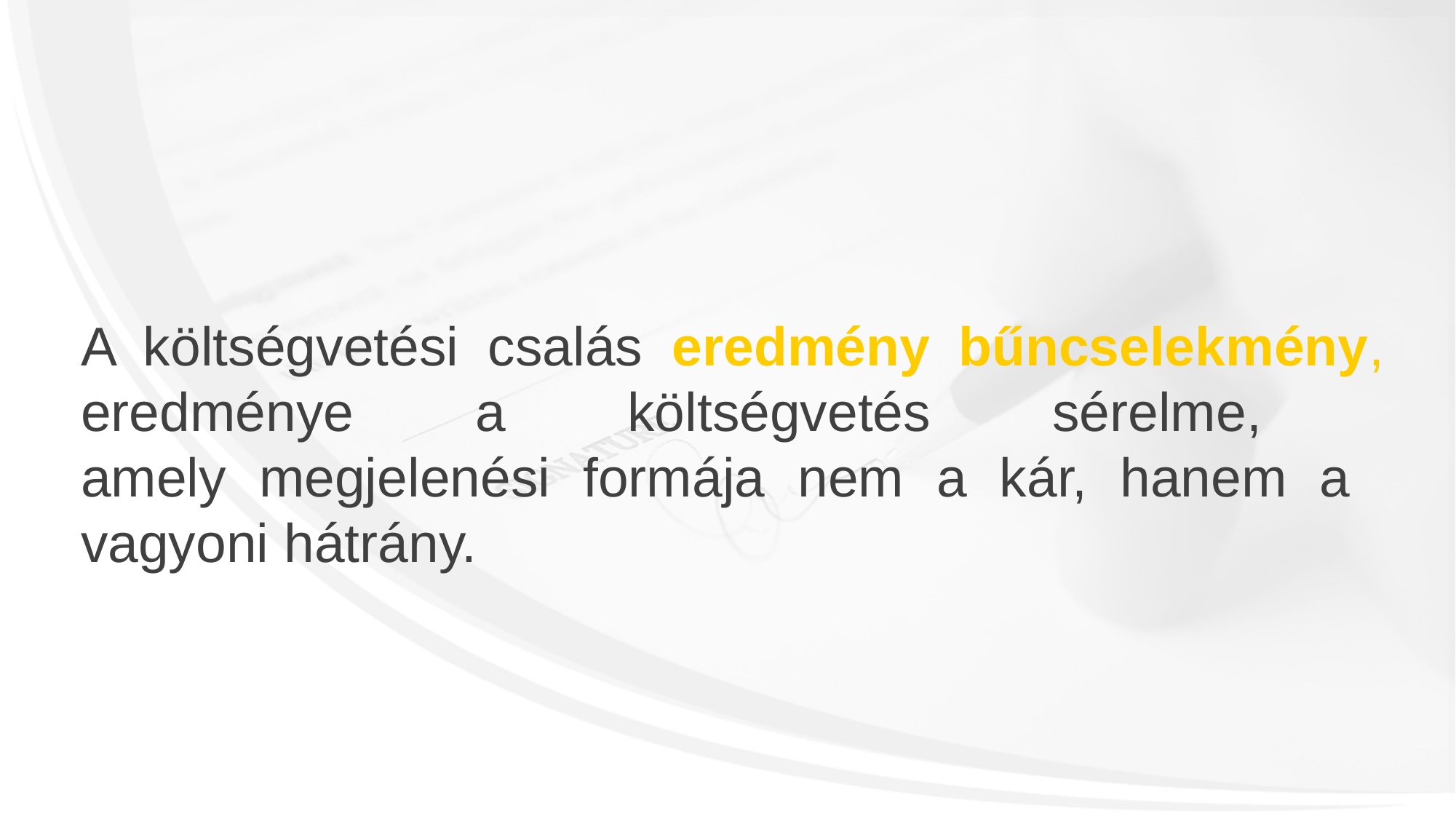

A költségvetési csalás eredmény bűncselekmény, eredménye a költségvetés sérelme,
amely megjelenési formája nem a kár, hanem a
vagyoni hátrány.